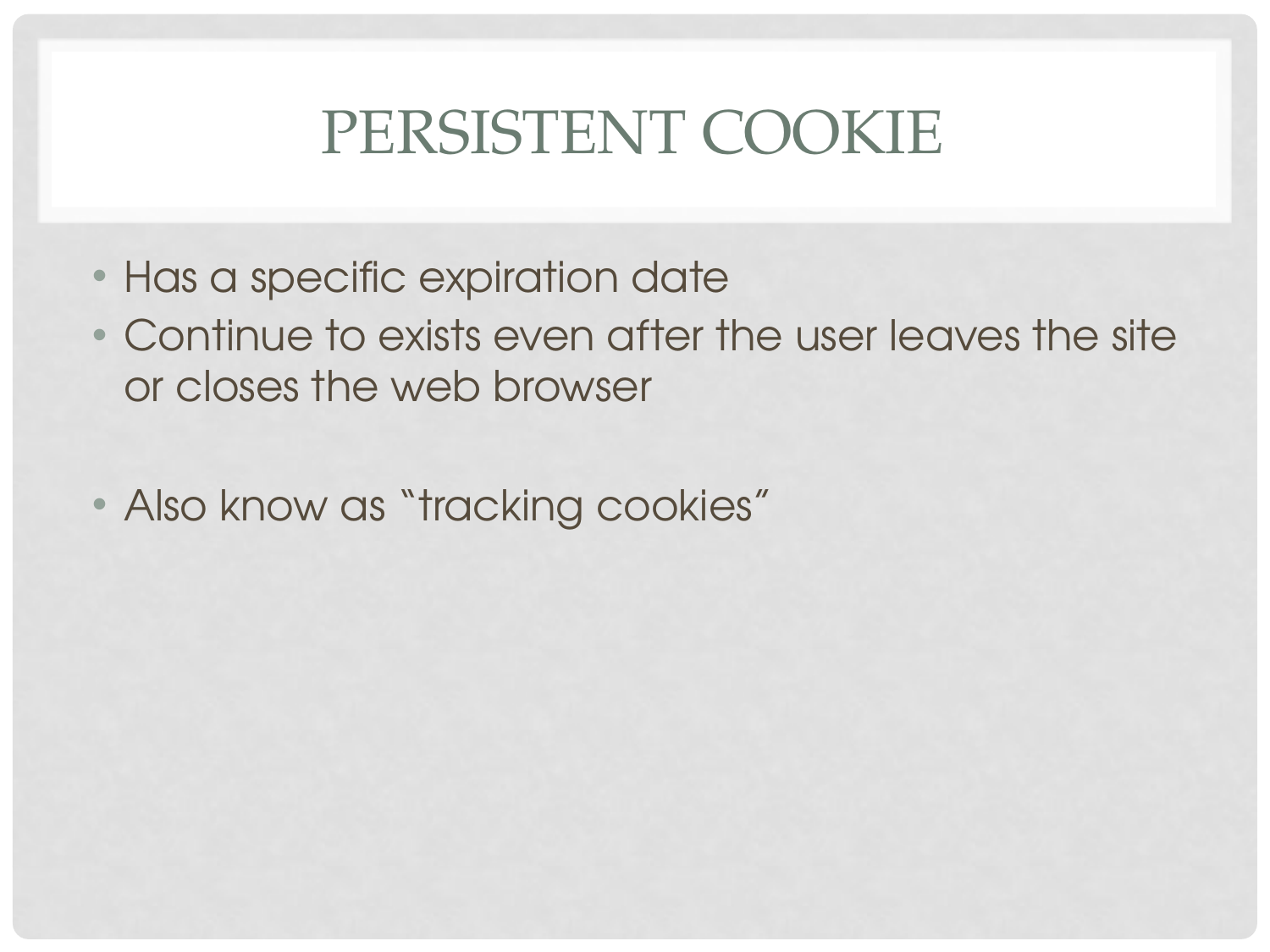

# Persistent cookie
Has a specific expiration date
Continue to exists even after the user leaves the site or closes the web browser

Also know as “tracking cookies”